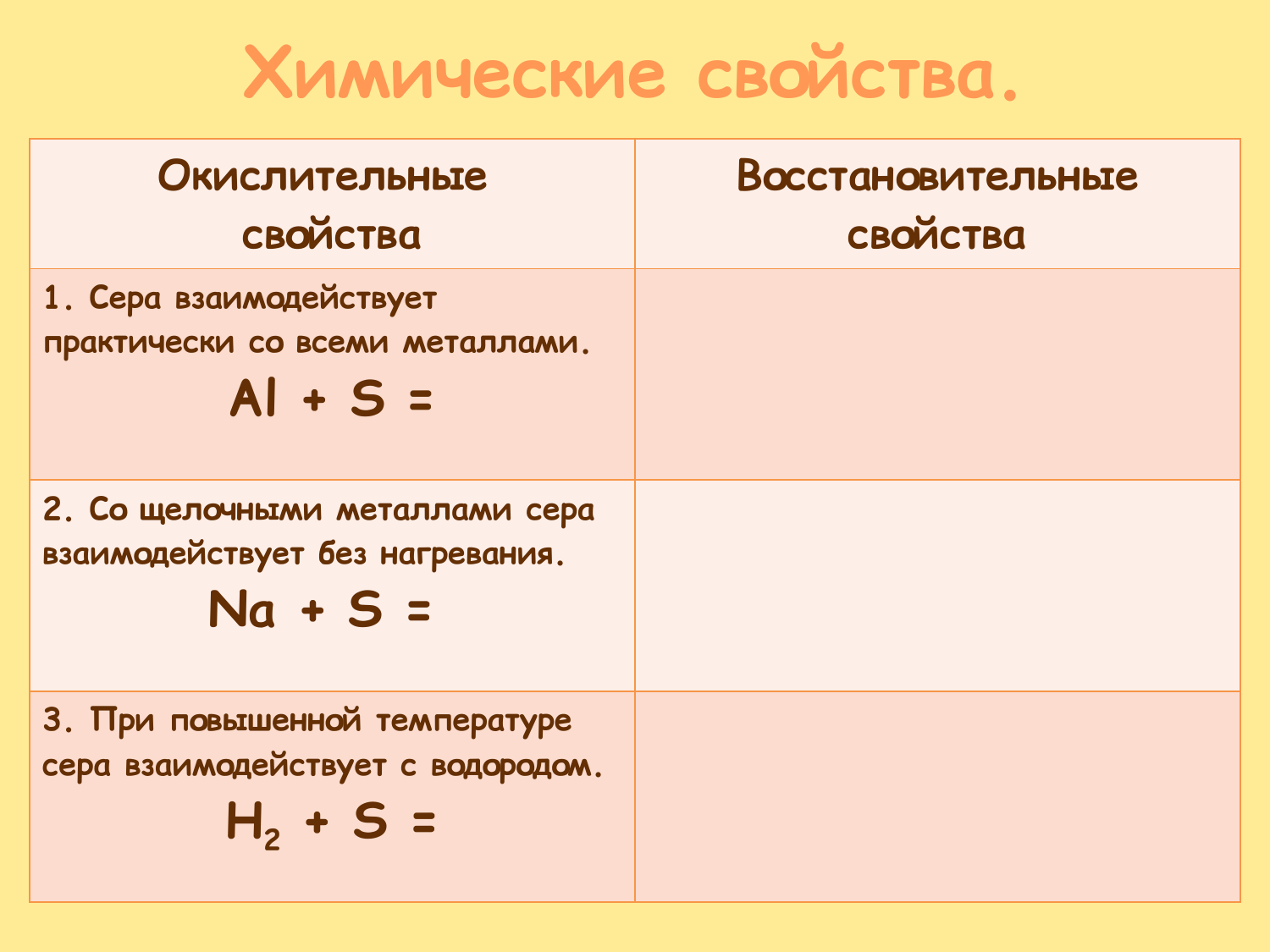

Химические свойства.
| Окислительные свойства | Восстановительные свойства |
| --- | --- |
| 1. Сера взаимодействует практически со всеми металлами. Al + S = |  |
| 2. Со щелочными металлами сера взаимодействует без нагревания. Na + S = |  |
| 3. При повышенной температуре сера взаимодействует с водородом. H2 + S = |  |